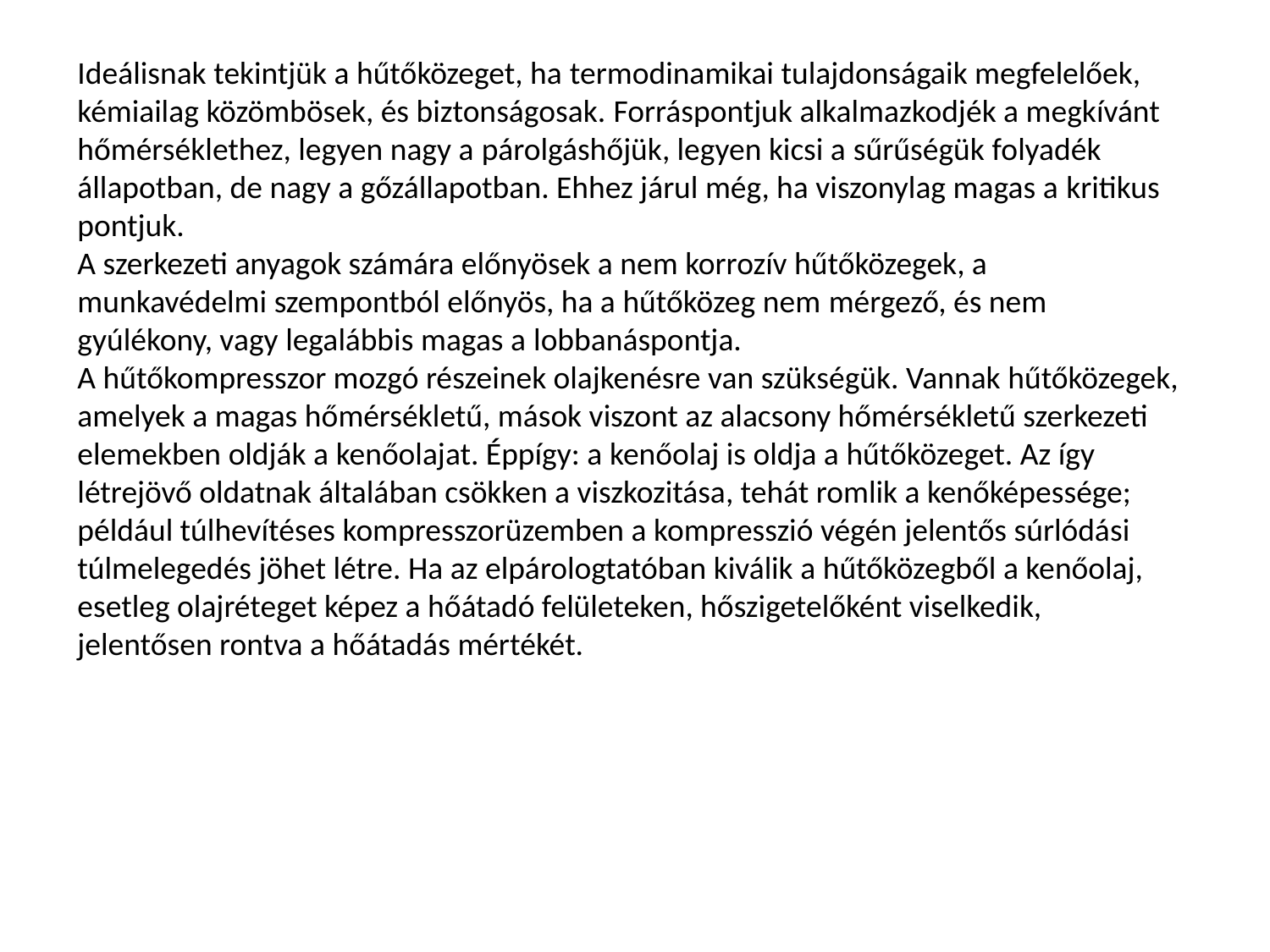

Ideálisnak tekintjük a hűtőközeget, ha termodinamikai tulajdonságaik megfelelőek, kémiailag közömbösek, és biztonságosak. Forráspontjuk alkalmazkodjék a megkívánt hőmérséklethez, legyen nagy a párolgáshőjük, legyen kicsi a sűrűségük folyadék állapotban, de nagy a gőzállapotban. Ehhez járul még, ha viszonylag magas a kritikus pontjuk.
A szerkezeti anyagok számára előnyösek a nem korrozív hűtőközegek, a munkavédelmi szempontból előnyös, ha a hűtőközeg nem mérgező, és nem gyúlékony, vagy legalábbis magas a lobbanáspontja.
A hűtőkompresszor mozgó részeinek olajkenésre van szükségük. Vannak hűtőközegek, amelyek a magas hőmérsékletű, mások viszont az alacsony hőmérsékletű szerkezeti elemekben oldják a kenőolajat. Éppígy: a kenőolaj is oldja a hűtőközeget. Az így létrejövő oldatnak általában csökken a viszkozitása, tehát romlik a kenőképessége; például túlhevítéses kompresszorüzemben a kompresszió végén jelentős súrlódási túlmelegedés jöhet létre. Ha az elpárologtatóban kiválik a hűtőközegből a kenőolaj, esetleg olajréteget képez a hőátadó felületeken, hőszigetelőként viselkedik, jelentősen rontva a hőátadás mértékét.